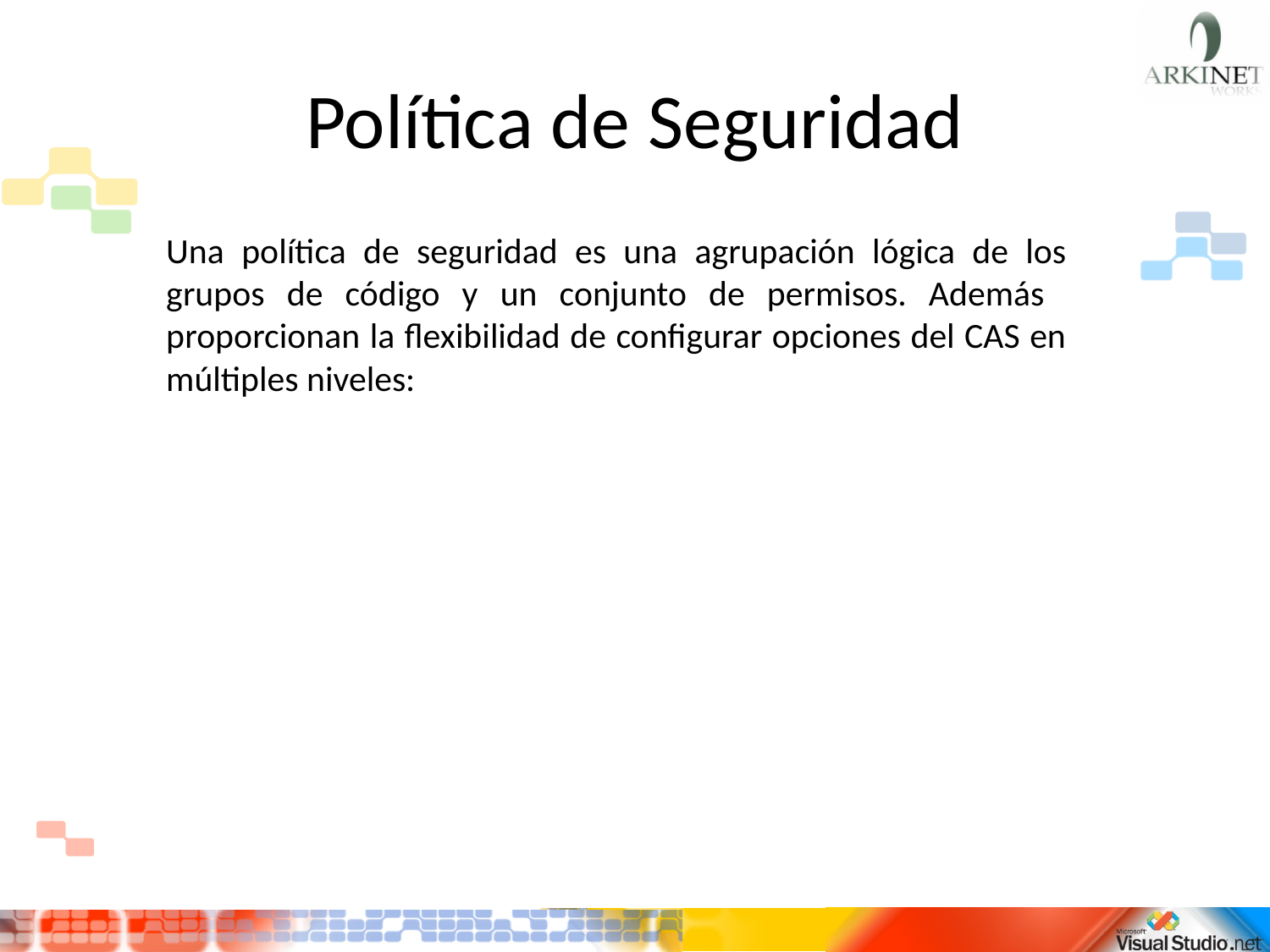

# Política de Seguridad
	Una política de seguridad es una agrupación lógica de los grupos de código y un conjunto de permisos. Además  proporcionan la flexibilidad de configurar opciones del CAS en múltiples niveles: